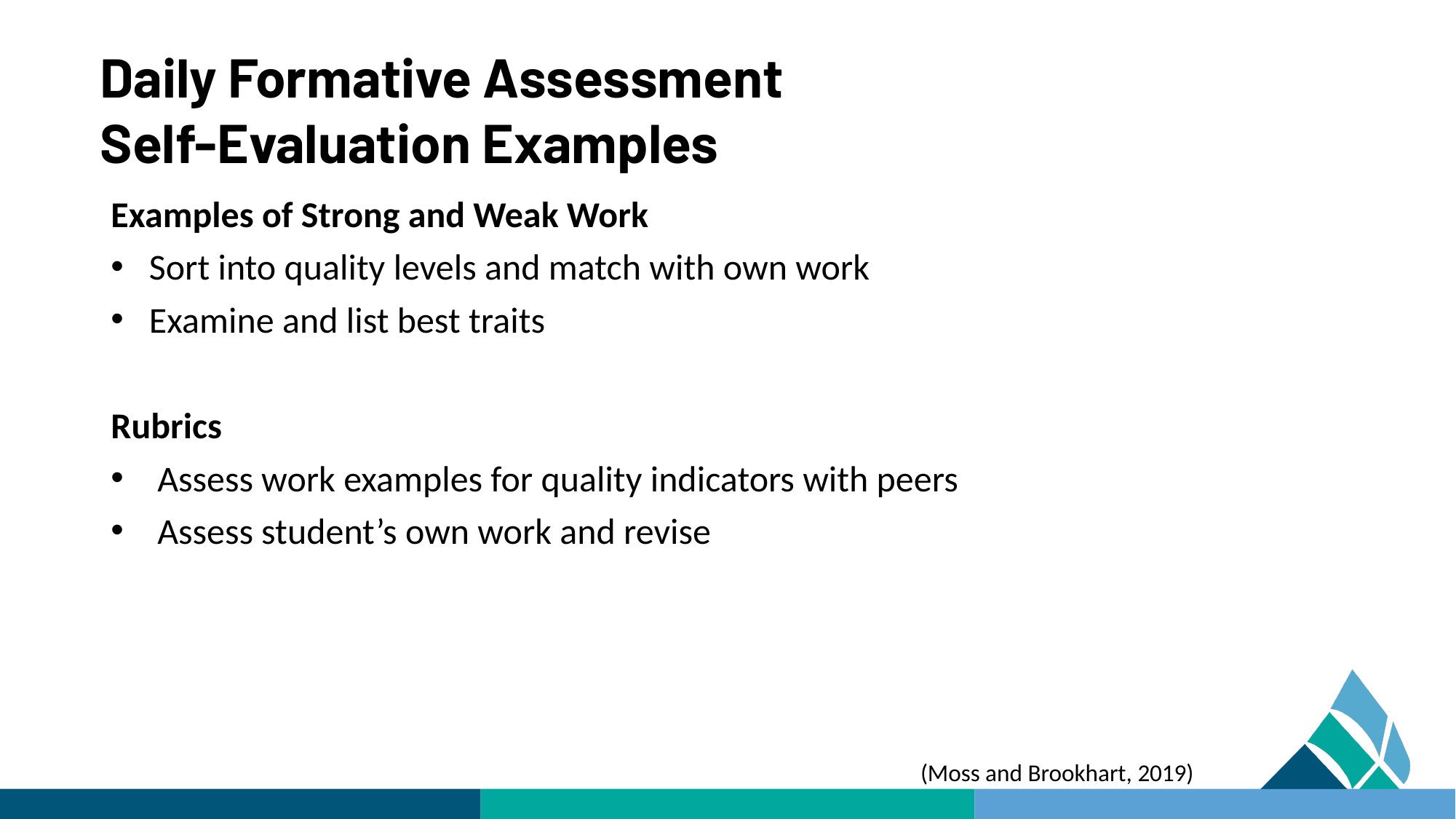

# Daily Formative Assessment Self-Evaluation Examples
Examples of Strong and Weak Work
  Sort into quality levels and match with own work
  Examine and list best traits

Rubrics
   Assess work examples for quality indicators with peers
   Assess student’s own work and revise

(Moss and Brookhart, 2019)